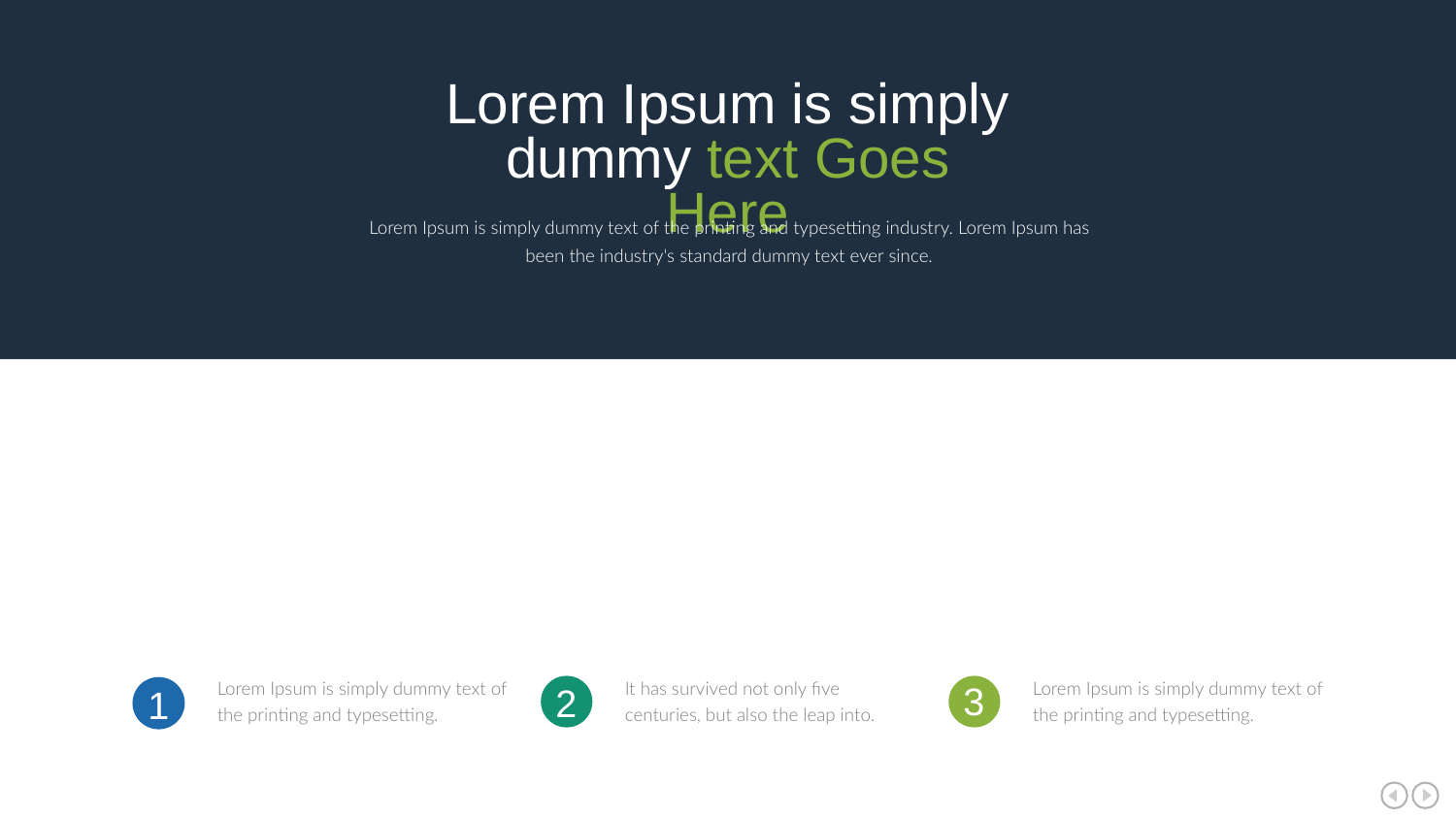

Lorem Ipsum is simply dummy text Goes Here
Lorem Ipsum is simply dummy text of the printing and typesetting industry. Lorem Ipsum has been the industry's standard dummy text ever since.

Lorem Ipsum is simply dummy text of the printing and typesetting.

1
It has survived not only five centuries, but also the leap into.

2
Lorem Ipsum is simply dummy text of the printing and typesetting.

3